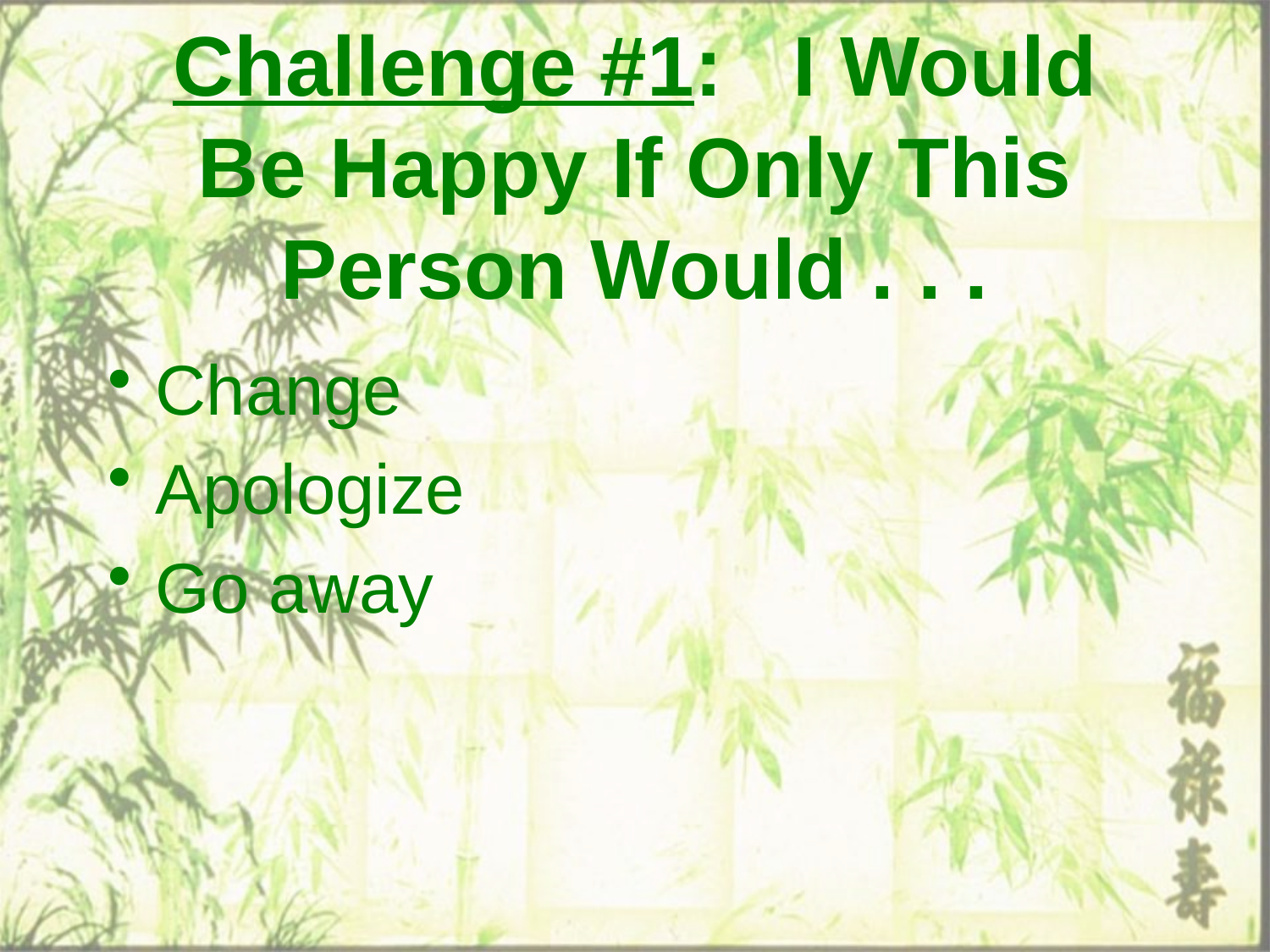

# Challenge #1:   I Would Be Happy If Only This Person Would . . .
Change
Apologize
Go away